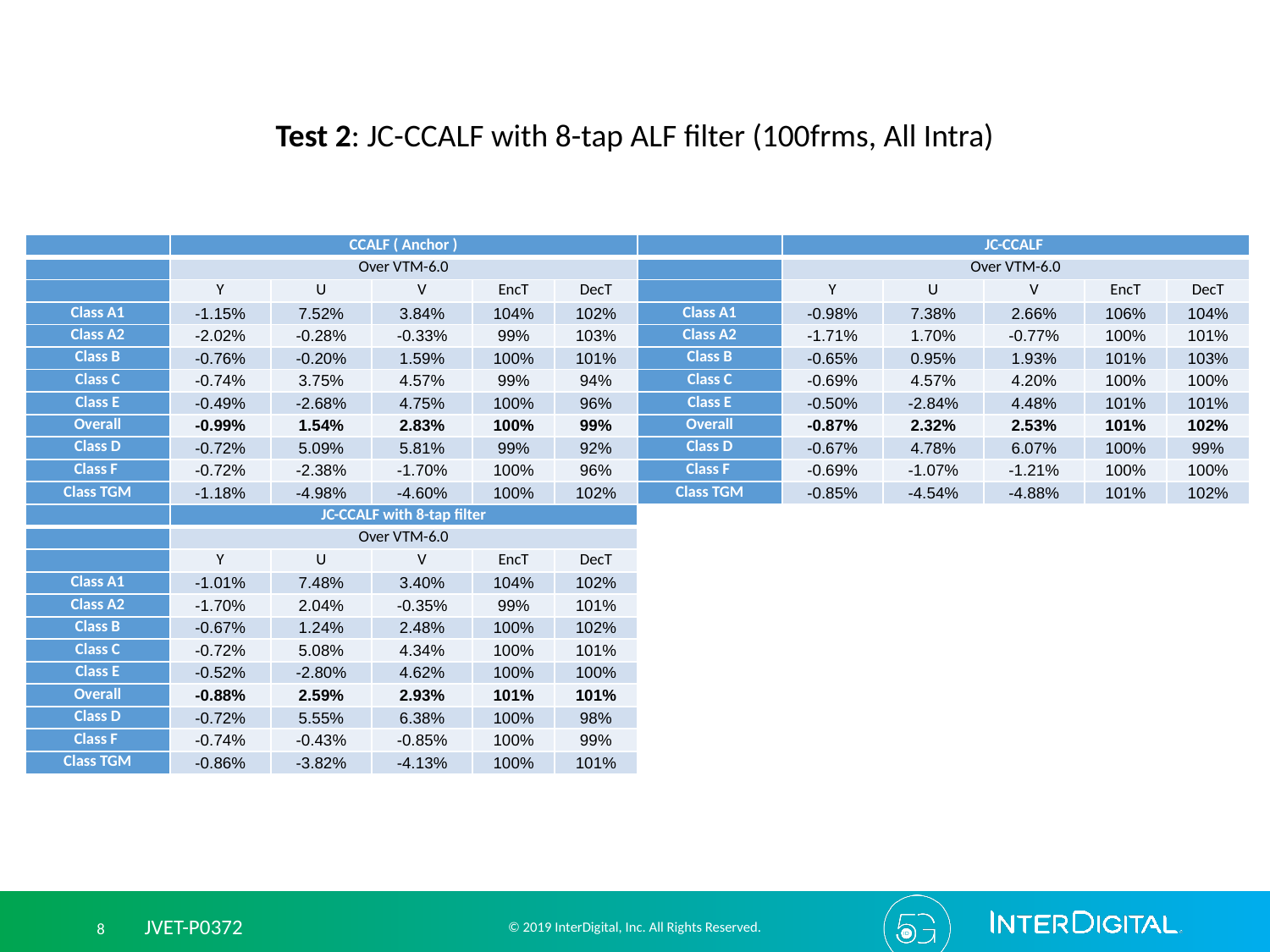

Test 2: JC-CCALF with 8-tap ALF filter (100frms, All Intra)
|  | CCALF ( Anchor ) |  |  |  |  |
| --- | --- | --- | --- | --- | --- |
|  | Over VTM-6.0 |  |  |  |  |
|  | Y | U | V | EncT | DecT |
| Class A1 | -1.15% | 7.52% | 3.84% | 104% | 102% |
| Class A2 | -2.02% | -0.28% | -0.33% | 99% | 103% |
| Class B | -0.76% | -0.20% | 1.59% | 100% | 101% |
| Class C | -0.74% | 3.75% | 4.57% | 99% | 94% |
| Class E | -0.49% | -2.68% | 4.75% | 100% | 96% |
| Overall | -0.99% | 1.54% | 2.83% | 100% | 99% |
| Class D | -0.72% | 5.09% | 5.81% | 99% | 92% |
| Class F | -0.72% | -2.38% | -1.70% | 100% | 96% |
| Class TGM | -1.18% | -4.98% | -4.60% | 100% | 102% |
|  | JC-CCALF |  |  |  |  |
| --- | --- | --- | --- | --- | --- |
|  | Over VTM-6.0 |  |  |  |  |
|  | Y | U | V | EncT | DecT |
| Class A1 | -0.98% | 7.38% | 2.66% | 106% | 104% |
| Class A2 | -1.71% | 1.70% | -0.77% | 100% | 101% |
| Class B | -0.65% | 0.95% | 1.93% | 101% | 103% |
| Class C | -0.69% | 4.57% | 4.20% | 100% | 100% |
| Class E | -0.50% | -2.84% | 4.48% | 101% | 101% |
| Overall | -0.87% | 2.32% | 2.53% | 101% | 102% |
| Class D | -0.67% | 4.78% | 6.07% | 100% | 99% |
| Class F | -0.69% | -1.07% | -1.21% | 100% | 100% |
| Class TGM | -0.85% | -4.54% | -4.88% | 101% | 102% |
|  | JC-CCALF with 8-tap filter |  |  |  |  |
| --- | --- | --- | --- | --- | --- |
|  | Over VTM-6.0 |  |  |  |  |
|  | Y | U | V | EncT | DecT |
| Class A1 | -1.01% | 7.48% | 3.40% | 104% | 102% |
| Class A2 | -1.70% | 2.04% | -0.35% | 99% | 101% |
| Class B | -0.67% | 1.24% | 2.48% | 100% | 102% |
| Class C | -0.72% | 5.08% | 4.34% | 100% | 101% |
| Class E | -0.52% | -2.80% | 4.62% | 100% | 100% |
| Overall | -0.88% | 2.59% | 2.93% | 101% | 101% |
| Class D | -0.72% | 5.55% | 6.38% | 100% | 98% |
| Class F | -0.74% | -0.43% | -0.85% | 100% | 99% |
| Class TGM | -0.86% | -3.82% | -4.13% | 100% | 101% |
© 2019 InterDigital, Inc. All Rights Reserved.

8           JVET-P0372